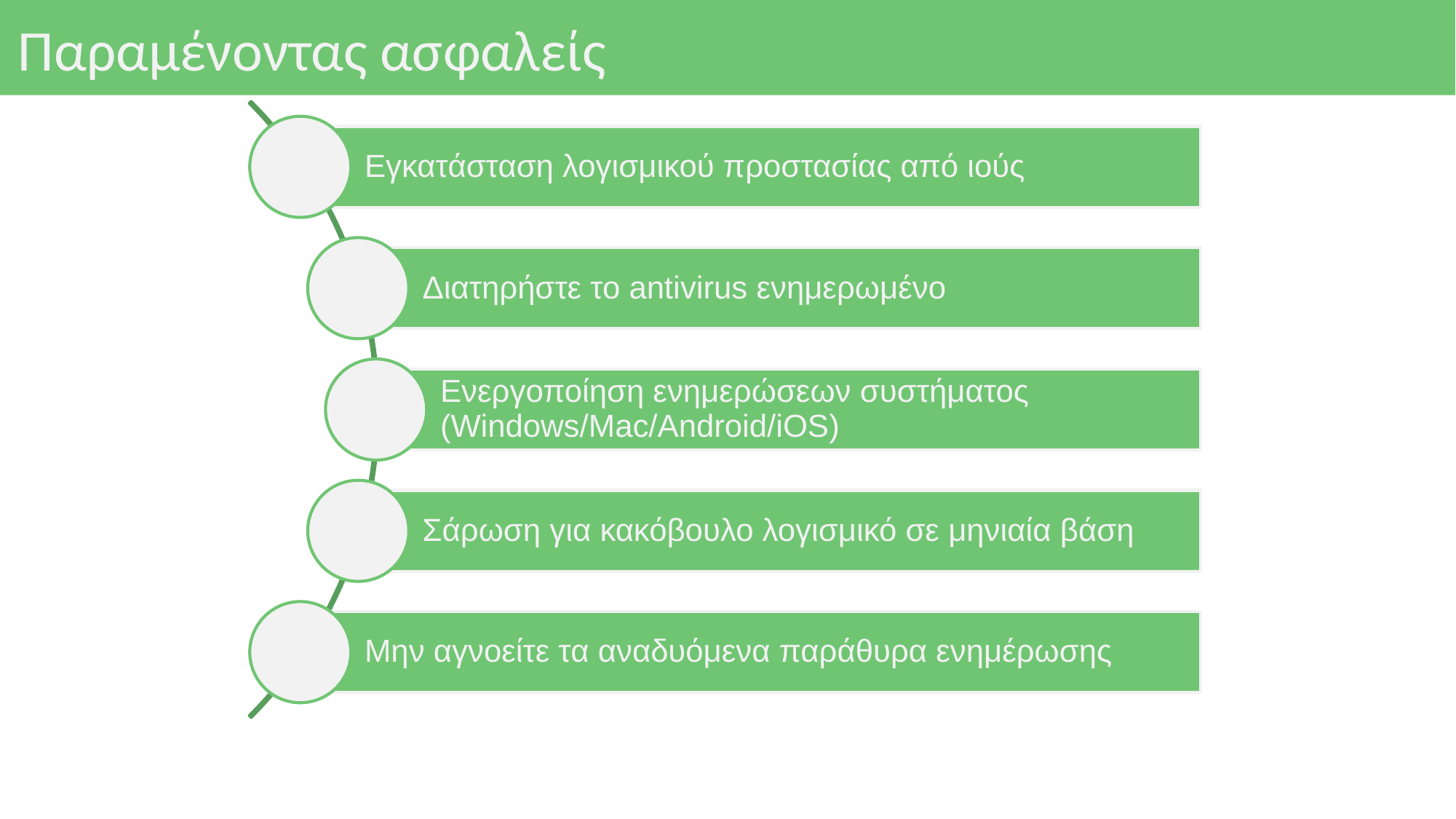

# Παραμένοντας ασφαλείς
Εγκατάσταση λογισμικού προστασίας από ιούς
Διατηρήστε το antivirus ενημερωμένο
Ενεργοποίηση ενημερώσεων συστήματος (Windows/Mac/Android/iOS)
Σάρωση για κακόβουλο λογισμικό σε μηνιαία βάση
Μην αγνοείτε τα αναδυόμενα παράθυρα ενημέρωσης